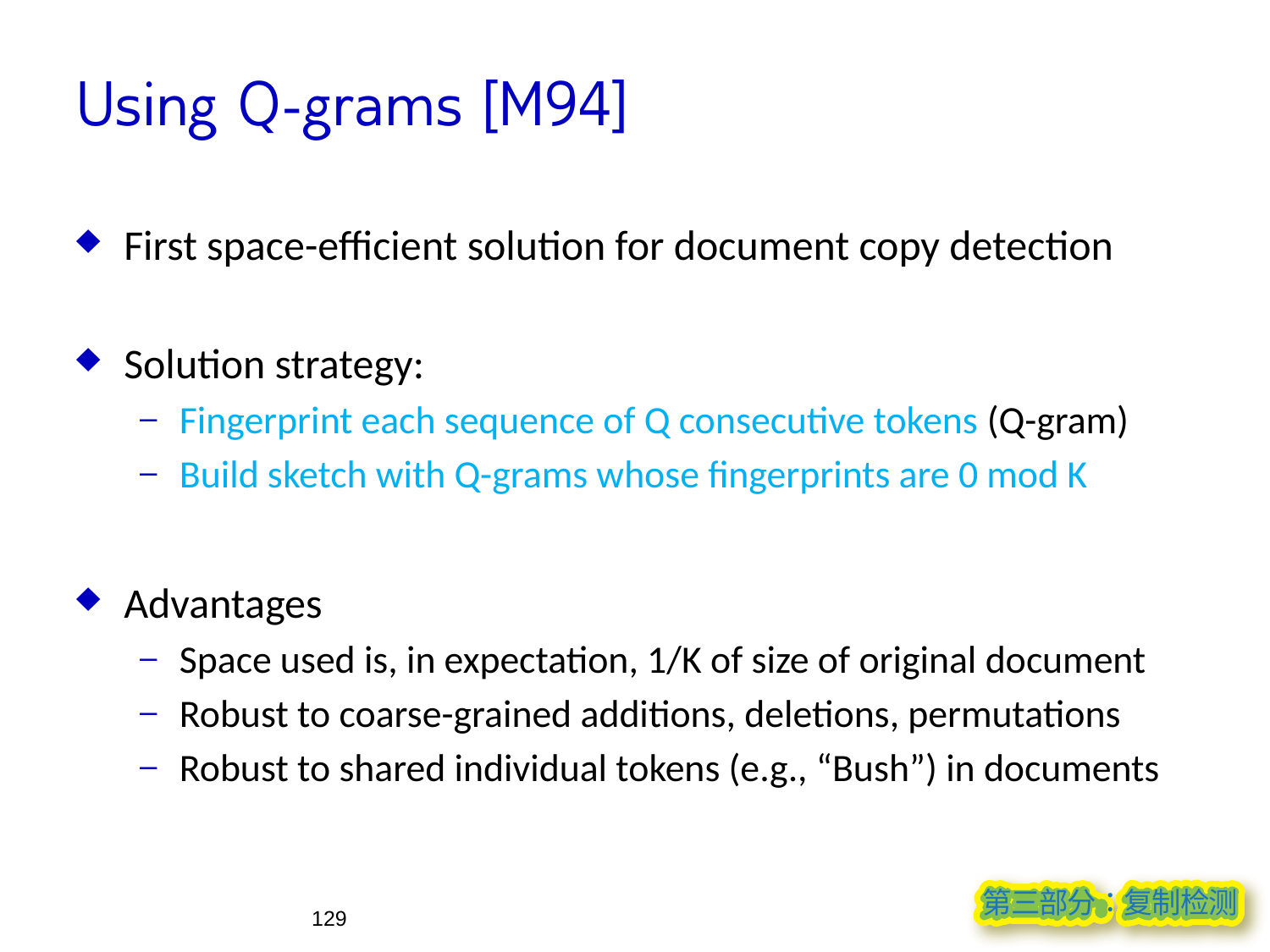

# Using Q-grams [M94]
First space-efficient solution for document copy detection

Solution strategy:
Fingerprint each sequence of Q consecutive tokens (Q-gram)
Build sketch with Q-grams whose fingerprints are 0 mod K

Advantages
Space used is, in expectation, 1/K of size of original document
Robust to coarse-grained additions, deletions, permutations
Robust to shared individual tokens (e.g., “Bush”) in documents
129